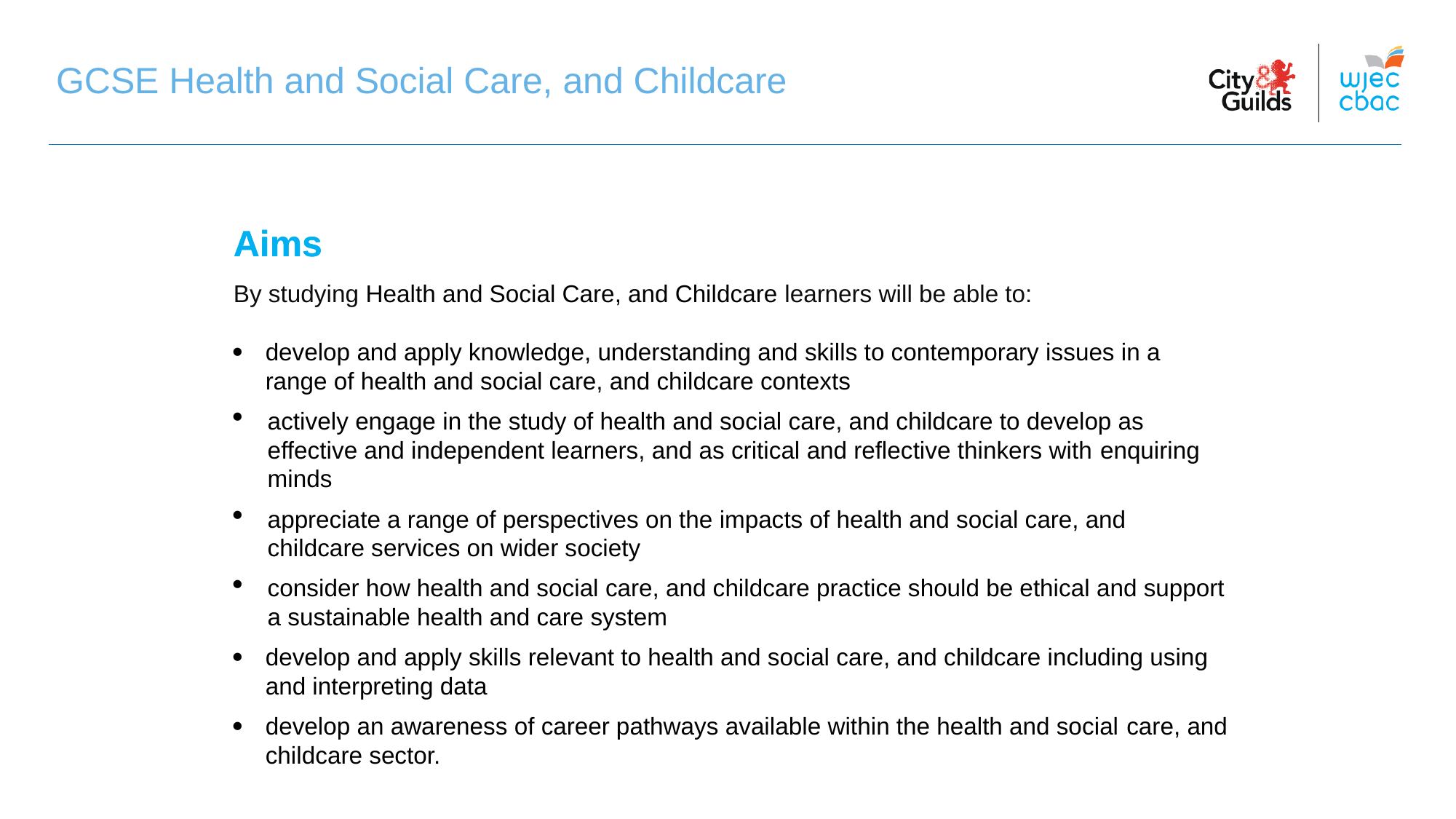

GCSE Health and Social Care, and Childcare
GCSE Health and Social Care, and Childcare
Aims

Aims

By studying Health and Social Care, and Childcare learners will be able to:
• 	develop and apply knowledge, understanding and skills to contemporary issues in a range of health and social care, and childcare contexts
actively engage in the study of health and social care, and childcare to develop as effective and independent learners, and as critical and reflective thinkers with enquiring minds

appreciate a range of perspectives on the impacts of health and social care, and childcare services on wider society

consider how health and social care, and childcare practice should be ethical and support a sustainable health and care system

• 	develop and apply skills relevant to health and social care, and childcare including using and interpreting data

• 	develop an awareness of career pathways available within the health and social care, and childcare sector.